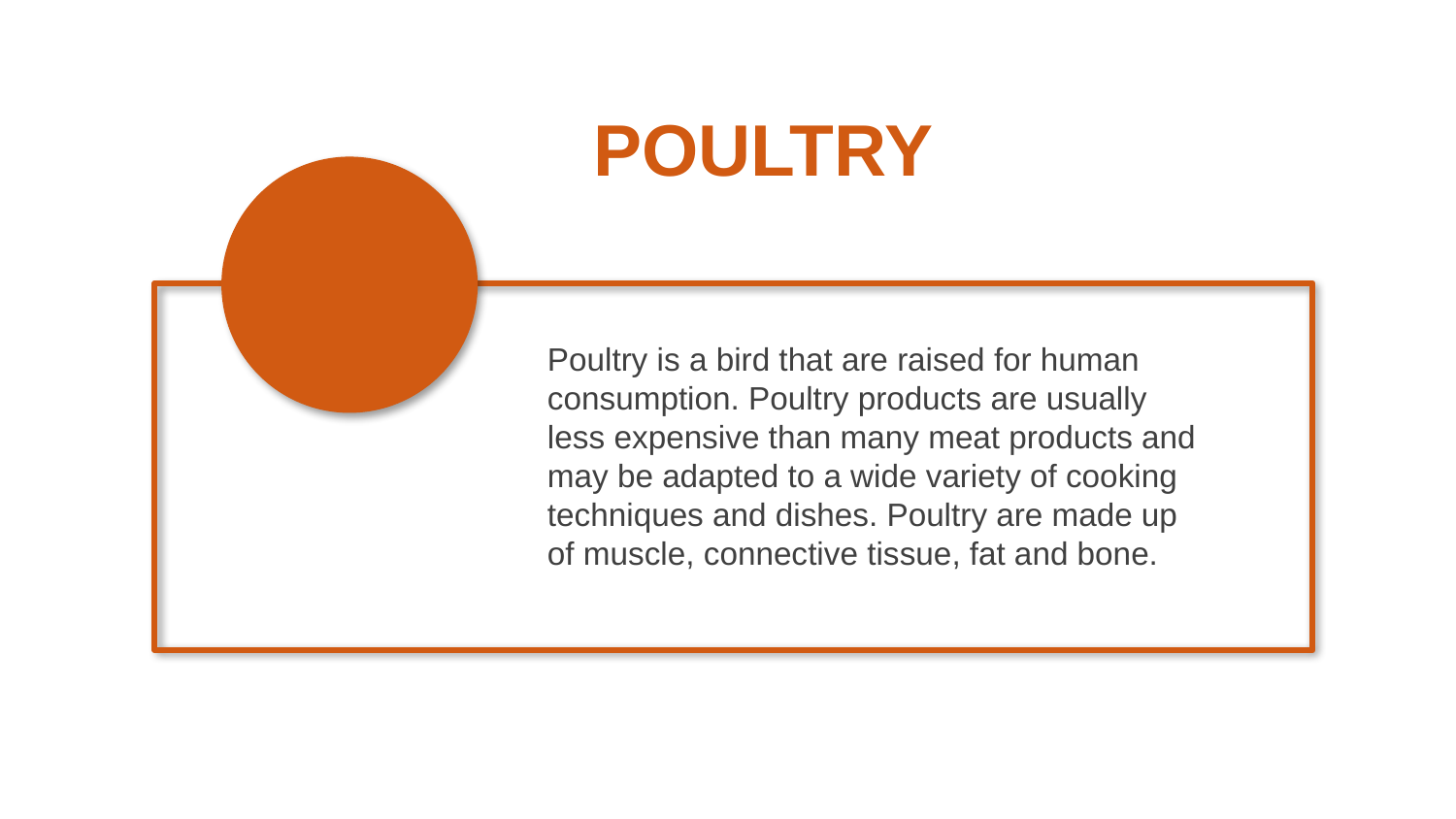

POULTRY

Poultry is a bird that are raised for human consumption. Poultry products are usually less expensive than many meat products and may be adapted to a wide variety of cooking techniques and dishes. Poultry are made up of muscle, connective tissue, fat and bone.